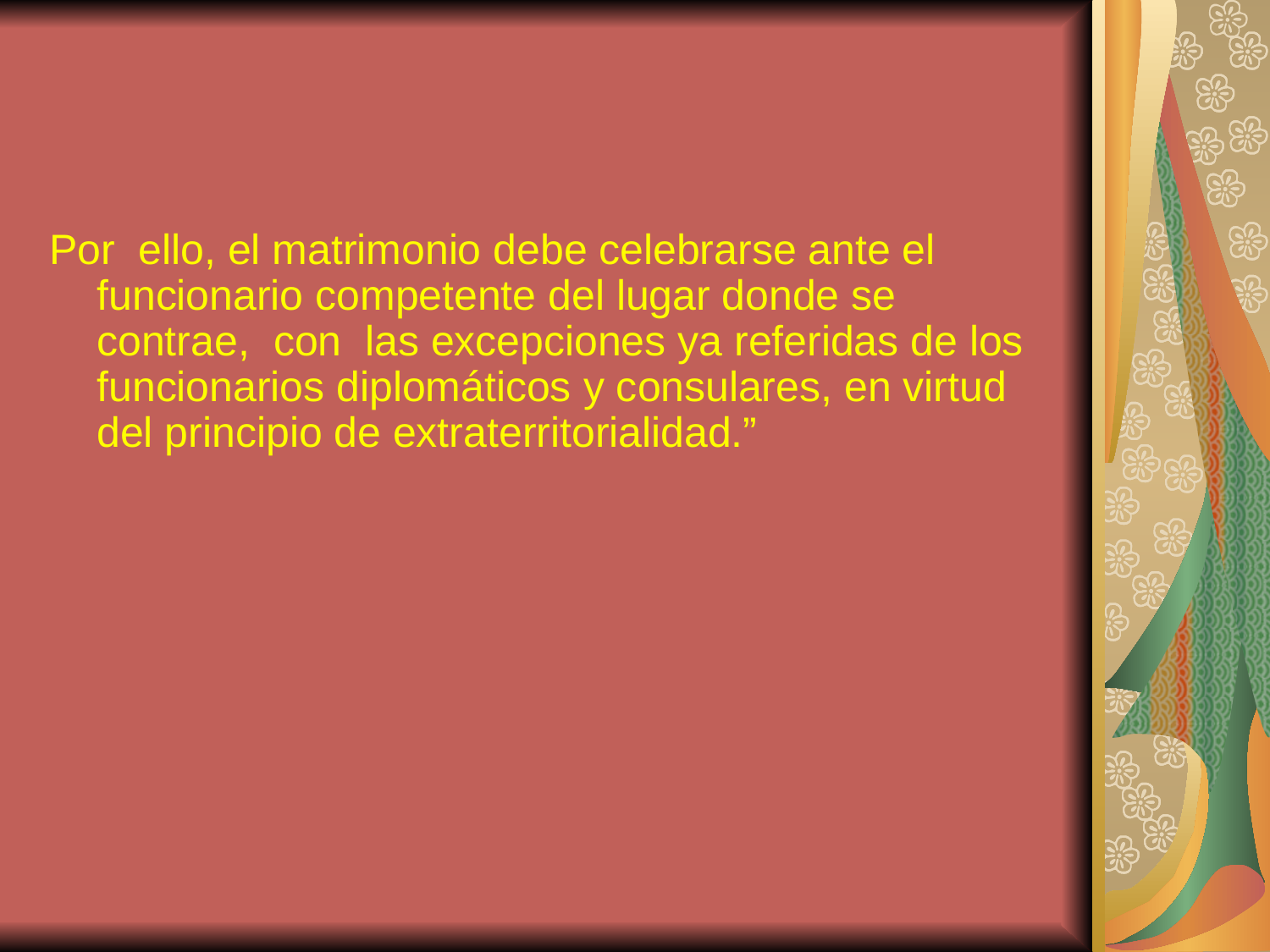

#
Por  ello, el matrimonio debe celebrarse ante el funcionario competente del lugar donde se contrae,  con  las excepciones ya referidas de los funcionarios diplomáticos y consulares, en virtud del principio de extraterritorialidad.”